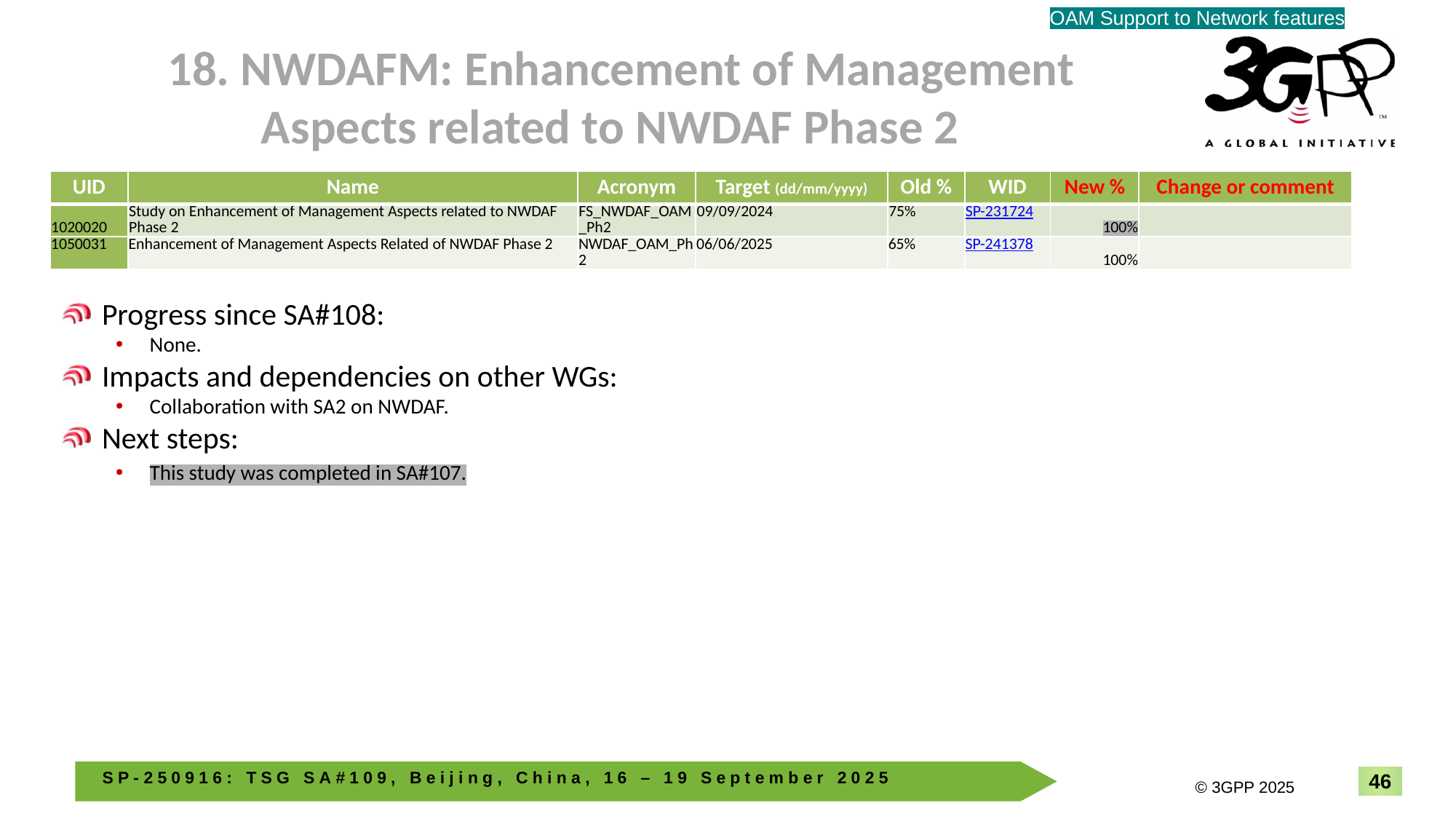

OAM Support to Network features
# 18. NWDAFM: Enhancement of Management Aspects related to NWDAF Phase 2
| UID | Name | Acronym | Target (dd/mm/yyyy) | Old % | WID | New % | Change or comment |
| --- | --- | --- | --- | --- | --- | --- | --- |
| 1020020 | Study on Enhancement of Management Aspects related to NWDAF Phase 2 | FS\_NWDAF\_OAM\_Ph2 | 09/09/2024 | 75% | SP-231724 | 100% |  |
| 1050031 | Enhancement of Management Aspects Related of NWDAF Phase 2 | NWDAF\_OAM\_Ph2 | 06/06/2025 | 65% | SP-241378 | 100% |  |
Progress since SA#108:
None.
Impacts and dependencies on other WGs:
Collaboration with SA2 on NWDAF.
Next steps:
This study was completed in SA#107.